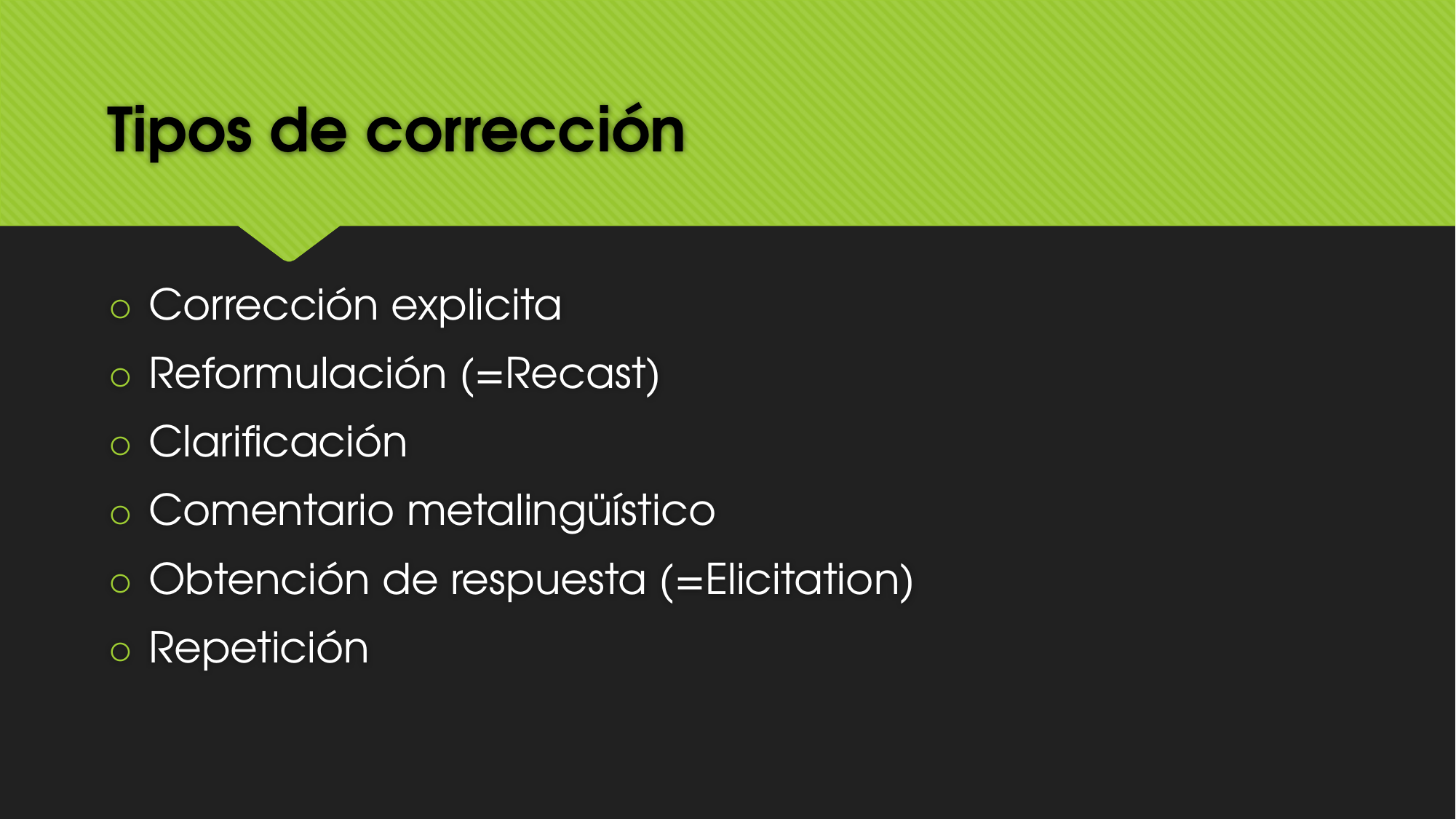

# Tipos de corrección
Corrección explicita
Reformulación (=Recast)
Clarificación
Comentario metalingüístico
Obtención de respuesta (=Elicitation)
Repetición